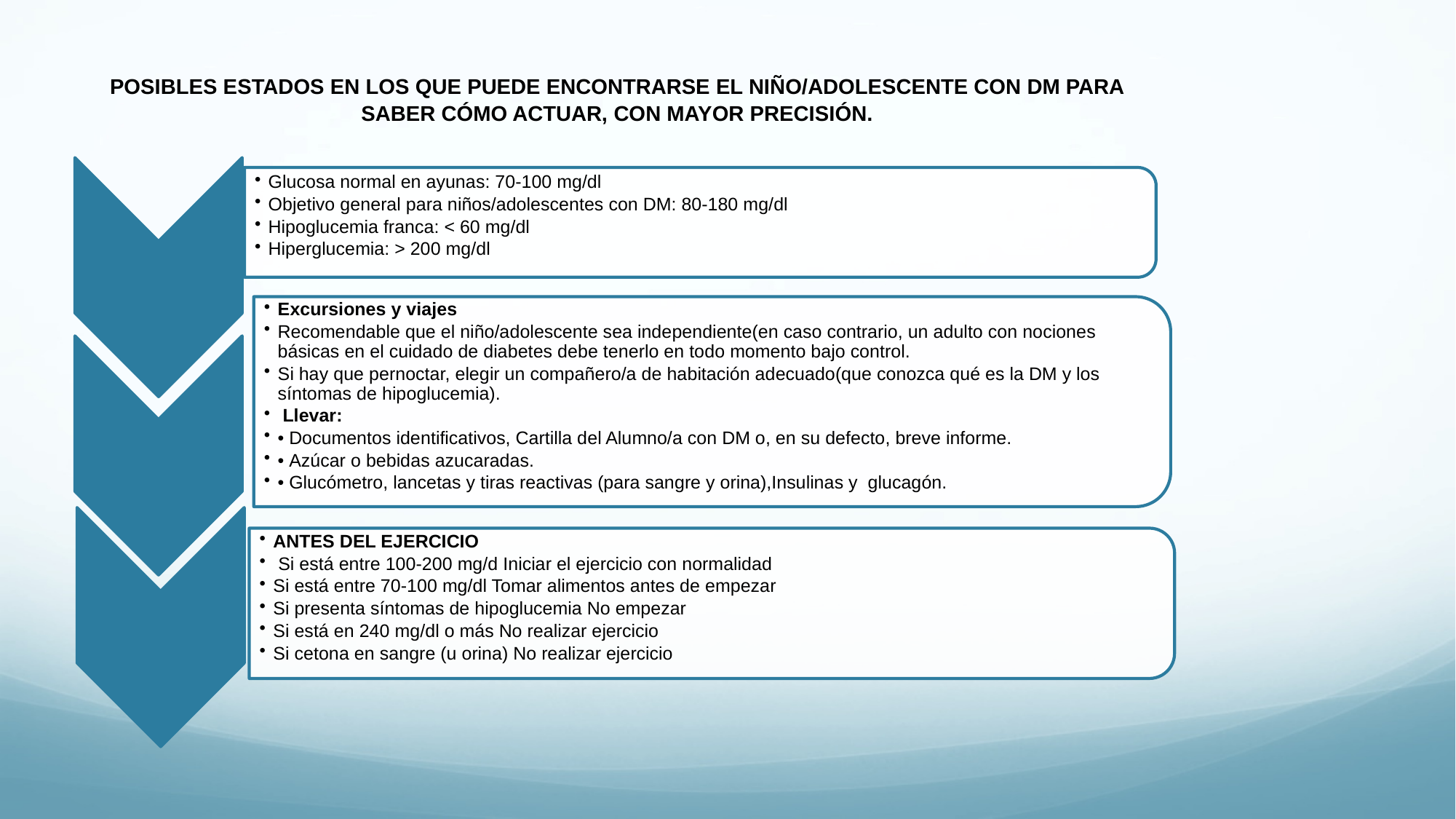

POSIBLES ESTADOS EN LOS QUE PUEDE ENCONTRARSE EL NIÑO/ADOLESCENTE CON DM PARA SABER CÓMO ACTUAR, CON MAYOR PRECISIÓN.

Glucosa normal en ayunas: 70-100 mg/dl
Objetivo general para niños/adolescentes con DM: 80-180 mg/dl
Hipoglucemia franca: < 60 mg/dl
Hiperglucemia: > 200 mg/dl

Excursiones y viajes
Recomendable que el niño/adolescente sea independiente(en caso contrario, un adulto con nociones básicas en el cuidado de diabetes debe tenerlo en todo momento bajo control.
Si hay que pernoctar, elegir un compañero/a de habitación adecuado(que conozca qué es la DM y los síntomas de hipoglucemia).
 Llevar:
• Documentos identificativos, Cartilla del Alumno/a con DM o, en su defecto, breve informe.
• Azúcar o bebidas azucaradas.
• Glucómetro, lancetas y tiras reactivas (para sangre y orina),Insulinas y  glucagón.

ANTES DEL EJERCICIO
 Si está entre 100-200 mg/d Iniciar el ejercicio con normalidad
Si está entre 70-100 mg/dl Tomar alimentos antes de empezar
Si presenta síntomas de hipoglucemia No empezar
Si está en 240 mg/dl o más No realizar ejercicio
Si cetona en sangre (u orina) No realizar ejercicio